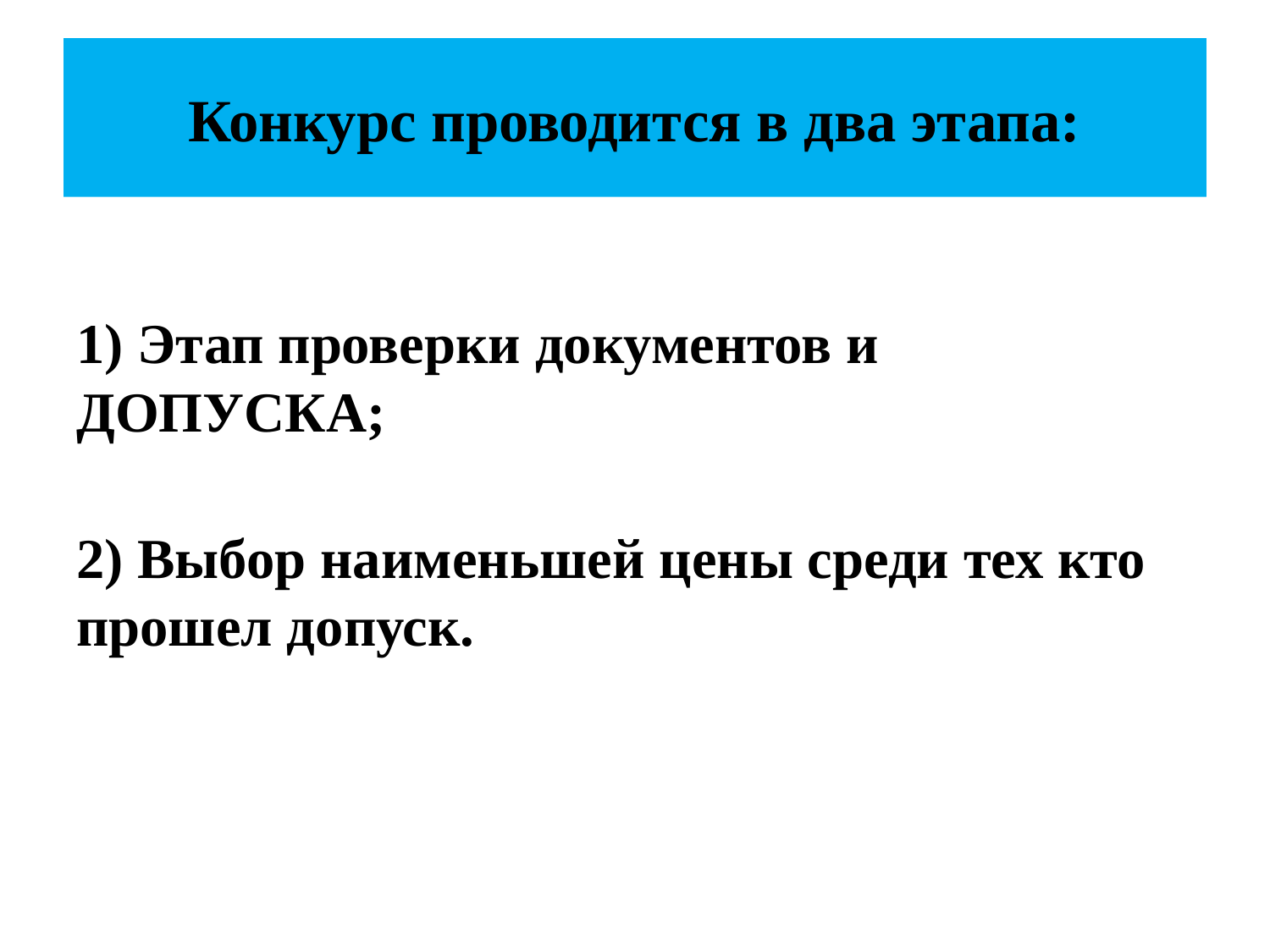

# Конкурс проводится в два этапа:

1) Этап проверки документов и ДОПУСКА;
2) Выбор наименьшей цены среди тех кто прошел допуск.